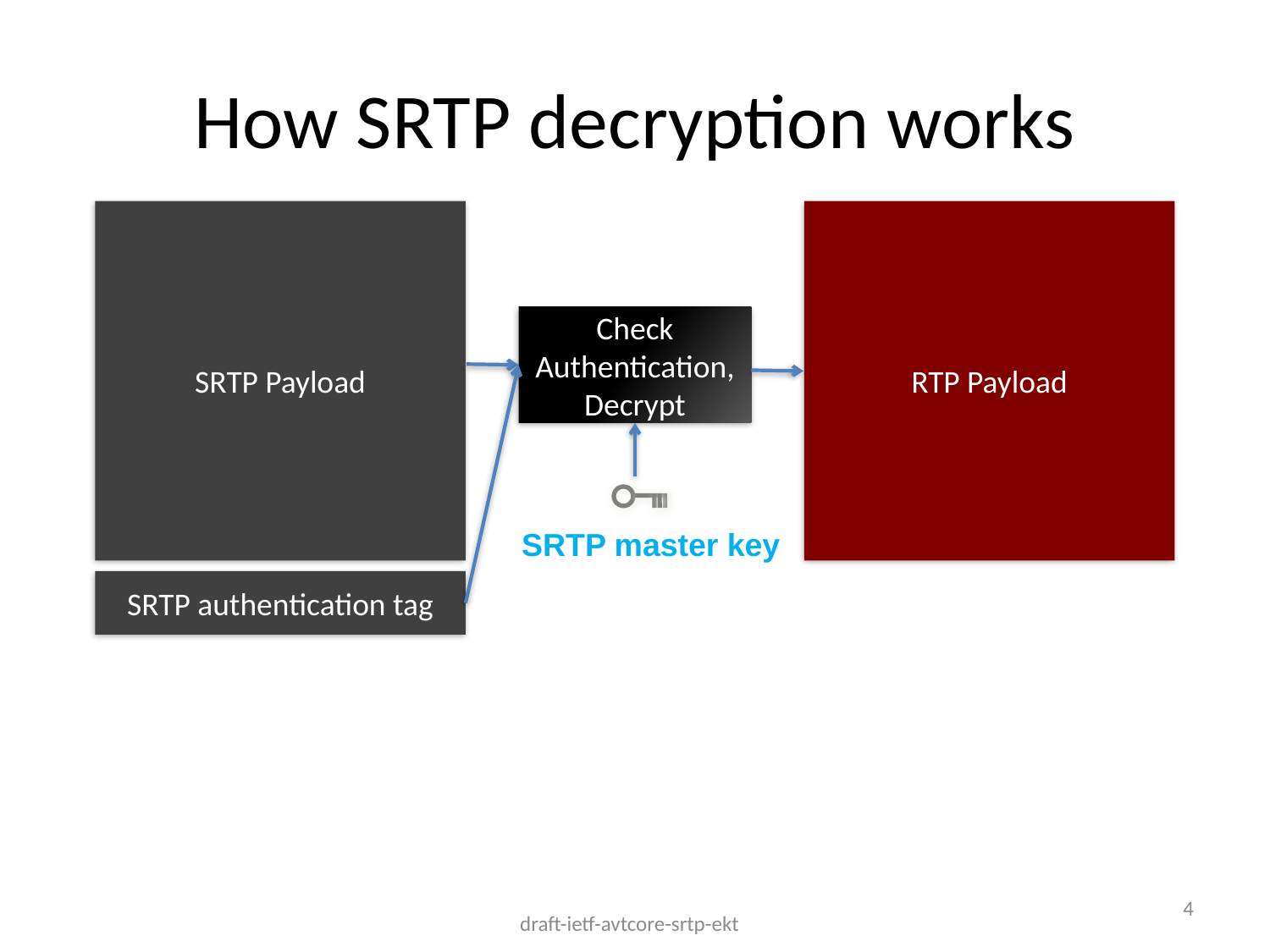

# How SRTP decryption works
SRTP Payload
RTP Payload
Check Authentication,Decrypt

SRTP master key
SRTP authentication tag
4
draft-ietf-avtcore-srtp-ekt